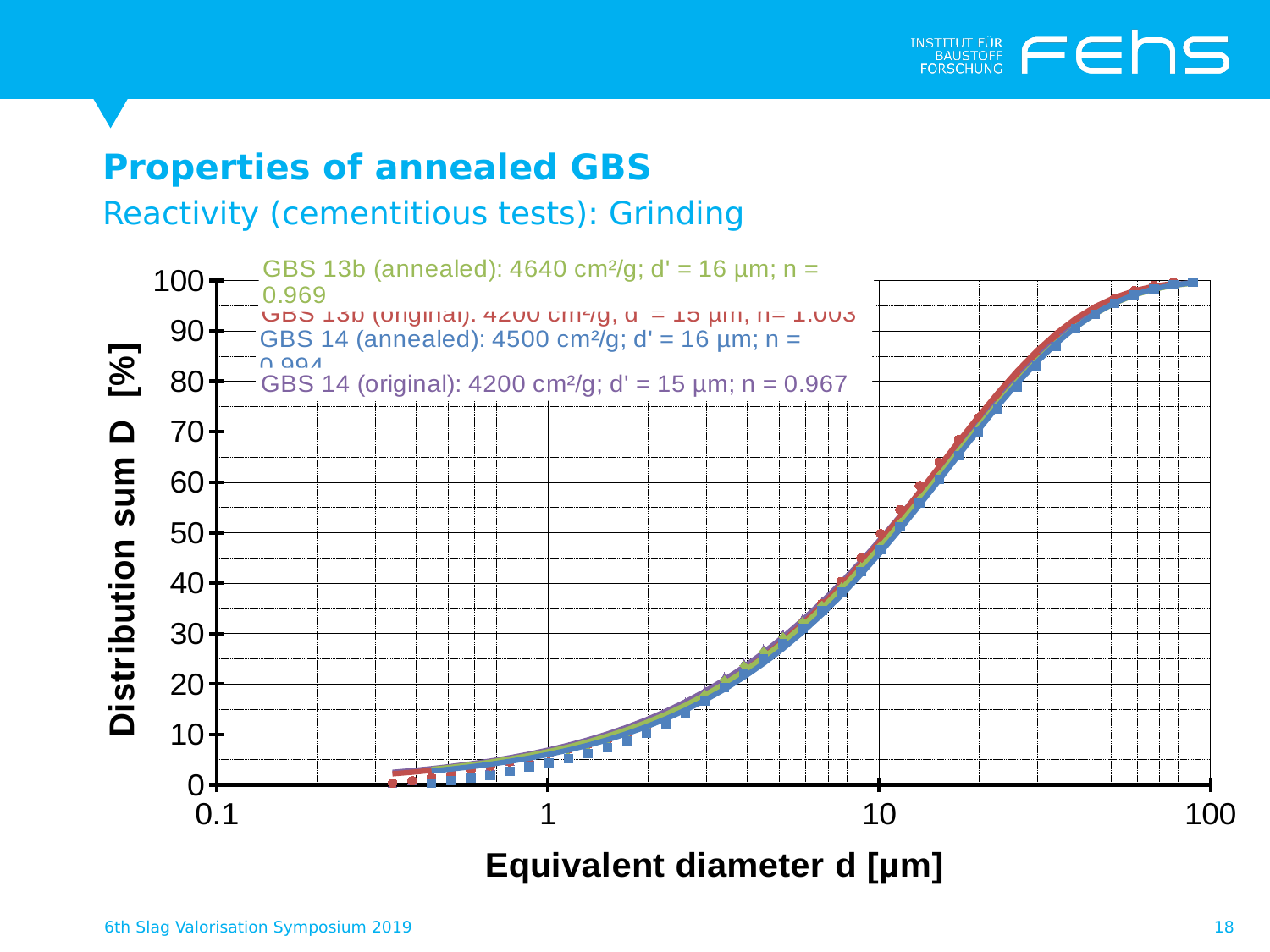

Properties of annealed GBS
Reactivity (cementitious tests): Grinding

### Chart

| Category |  |  |  |  |  |  |  |  |  |  |  |  |  |  |  |  |  |  |
|---|---|---|---|---|---|---|---|---|---|---|---|---|---|---|---|---|---|---|
6th Slag Valorisation Symposium 2019
18